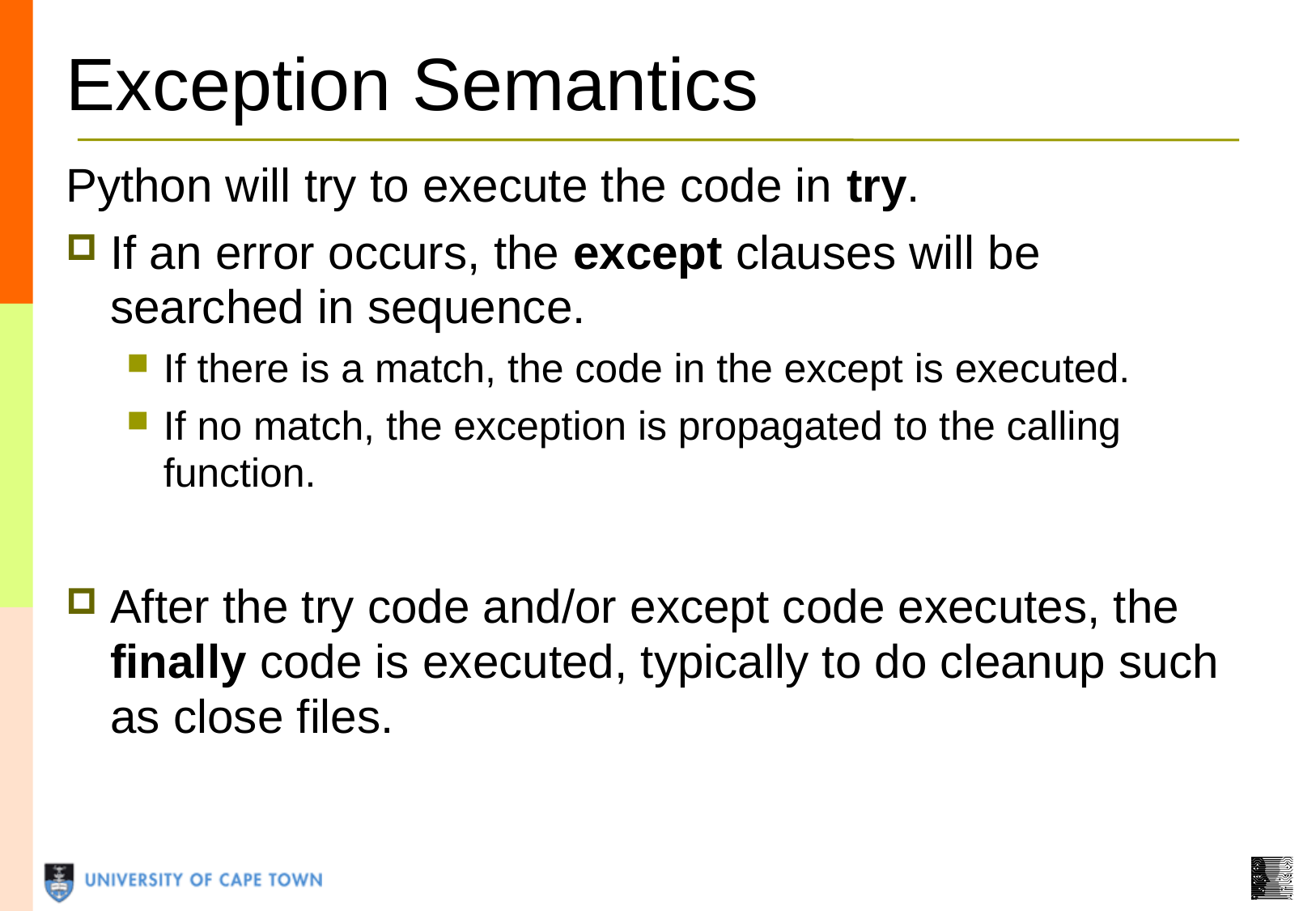

Exception Semantics
Python will try to execute the code in try.
If an error occurs, the except clauses will be searched in sequence.
If there is a match, the code in the except is executed.
If no match, the exception is propagated to the calling function.

After the try code and/or except code executes, the finally code is executed, typically to do cleanup such as close files.